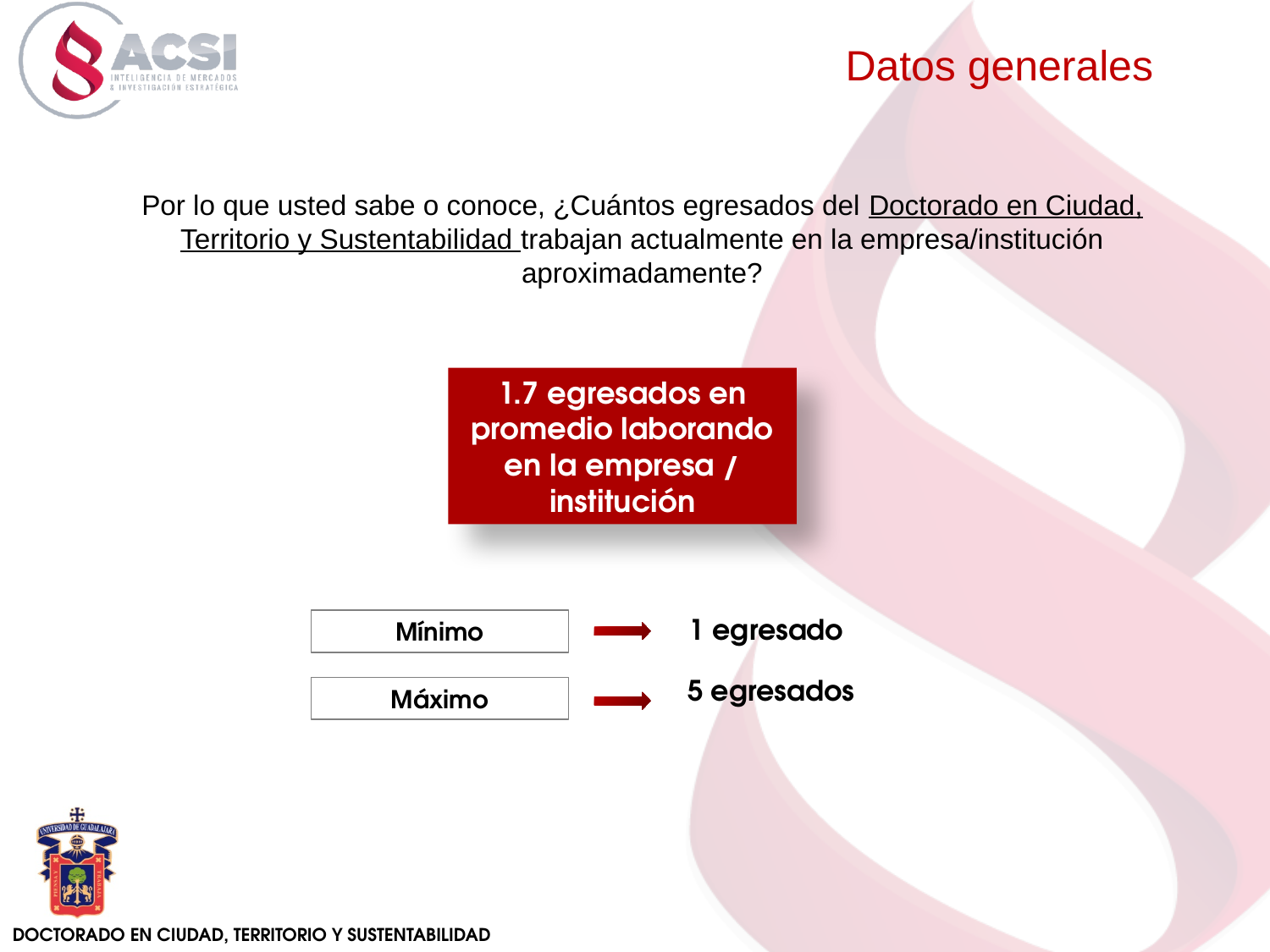

Datos generales
Por lo que usted sabe o conoce, ¿Cuántos egresados del Doctorado en Ciudad, Territorio y Sustentabilidad trabajan actualmente en la empresa/institución aproximadamente?
1.7 egresados en promedio laborando en la empresa / institución
1 egresado
Mínimo

5 egresados
Máximo